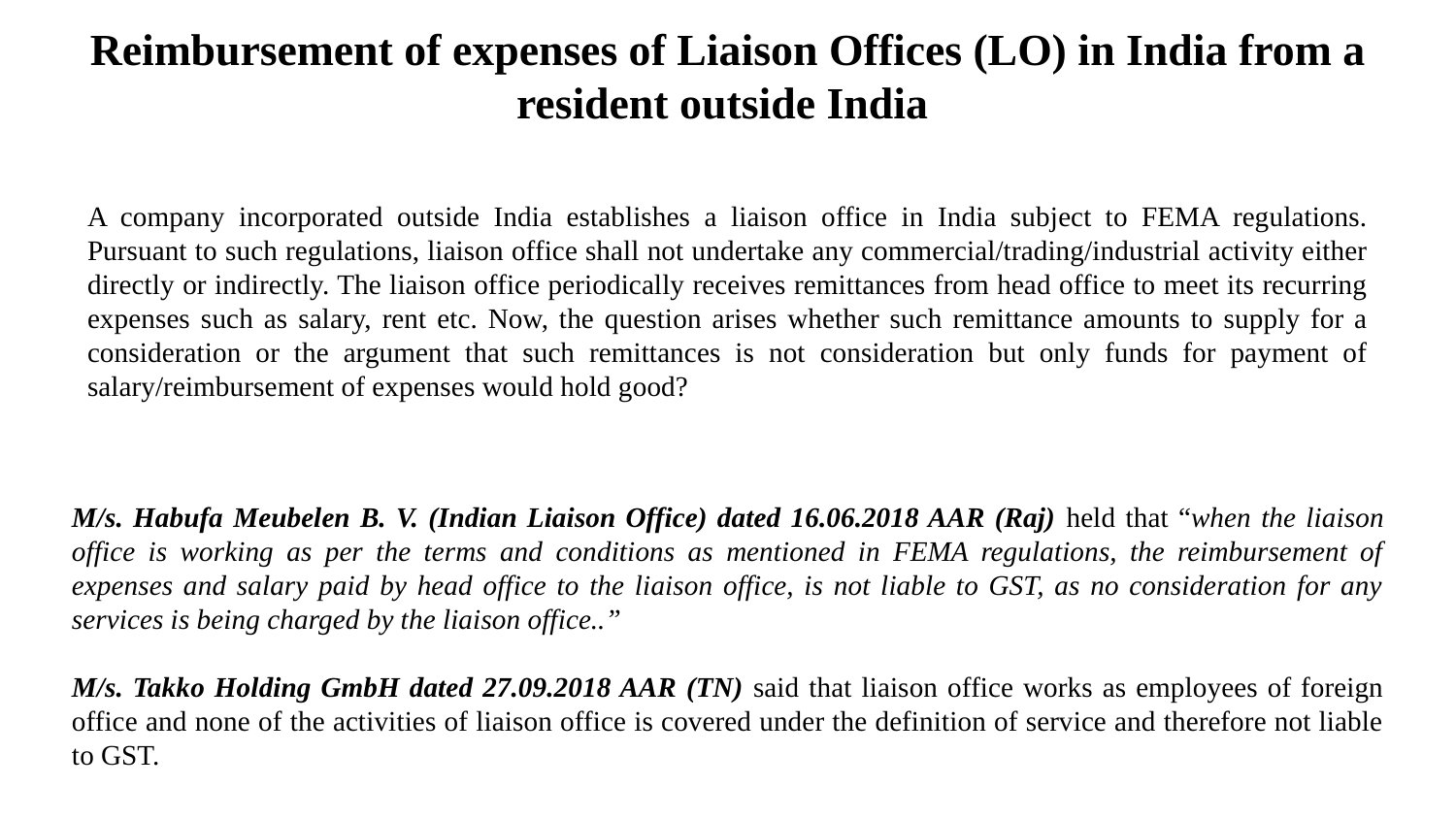

# Reimbursement of expenses of Liaison Offices (LO) in India from a resident outside India
A company incorporated outside India establishes a liaison office in India subject to FEMA regulations. Pursuant to such regulations, liaison office shall not undertake any commercial/trading/industrial activity either directly or indirectly. The liaison office periodically receives remittances from head office to meet its recurring expenses such as salary, rent etc. Now, the question arises whether such remittance amounts to supply for a consideration or the argument that such remittances is not consideration but only funds for payment of salary/reimbursement of expenses would hold good?

M/s. Habufa Meubelen B. V. (Indian Liaison Office) dated 16.06.2018 AAR (Raj) held that “when the liaison office is working as per the terms and conditions as mentioned in FEMA regulations, the reimbursement of expenses and salary paid by head office to the liaison office, is not liable to GST, as no consideration for any services is being charged by the liaison office..”

M/s. Takko Holding GmbH dated 27.09.2018 AAR (TN) said that liaison office works as employees of foreign office and none of the activities of liaison office is covered under the definition of service and therefore not liable to GST.